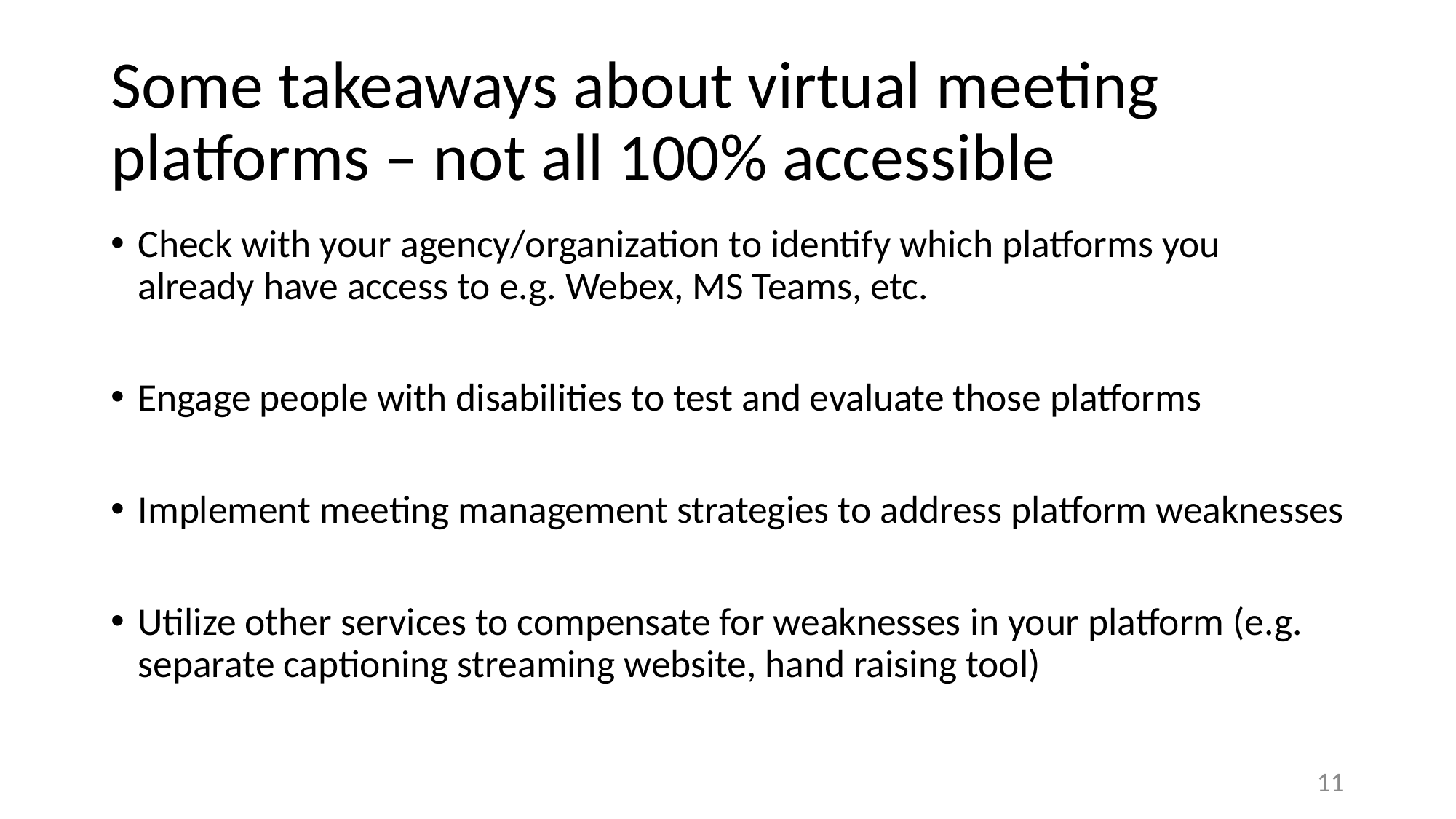

# Some takeaways about virtual meeting platforms – not all 100% accessible
Check with your agency/organization to identify which platforms you already have access to e.g. Webex, MS Teams, etc.

Engage people with disabilities to test and evaluate those platforms

Implement meeting management strategies to address platform weaknesses

Utilize other services to compensate for weaknesses in your platform (e.g. separate captioning streaming website, hand raising tool)
11